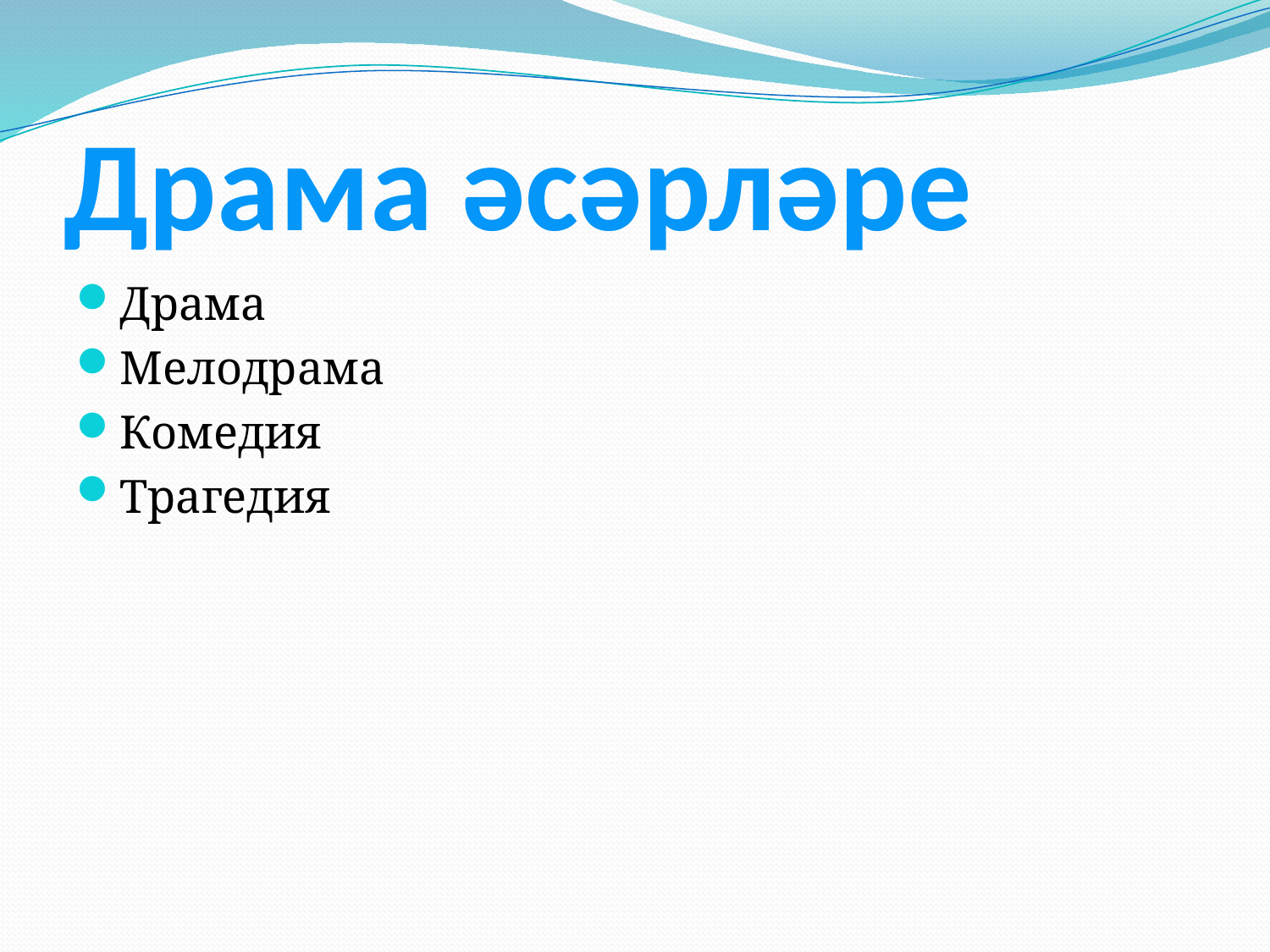

# Драма әсәрләре
Драма
Мелодрама
Комедия
Трагедия